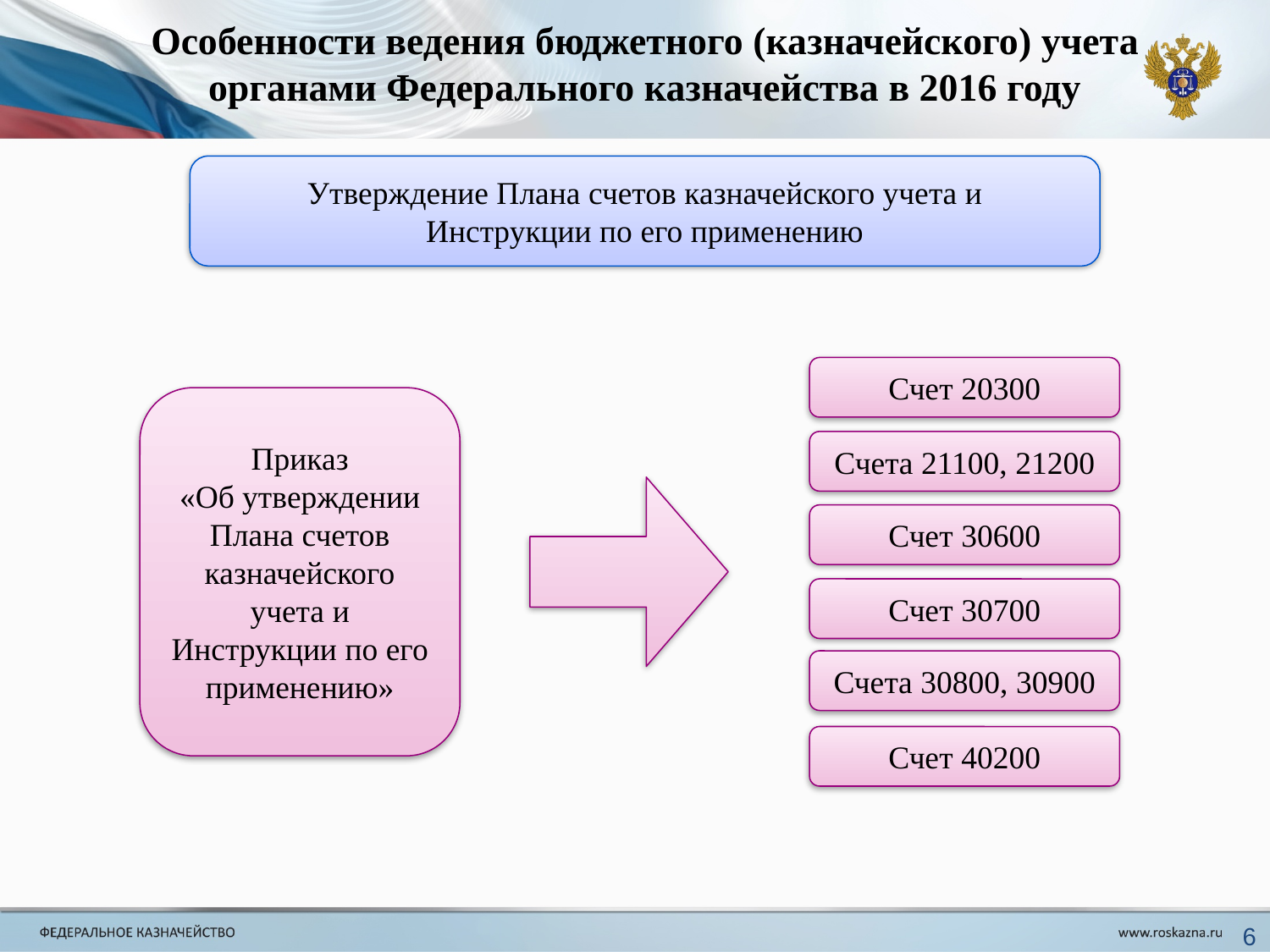

Особенности ведения бюджетного (казначейского) учета органами Федерального казначейства в 2016 году
Утверждение Плана счетов казначейского учета и
Инструкции по его применению
Счет 20300
Счета 21100, 21200
Счет 30600
Счет 30700
Счета 30800, 30900
Счет 40200
Приказ
«Об утверждении Плана счетов казначейского учета и Инструкции по его применению»

6